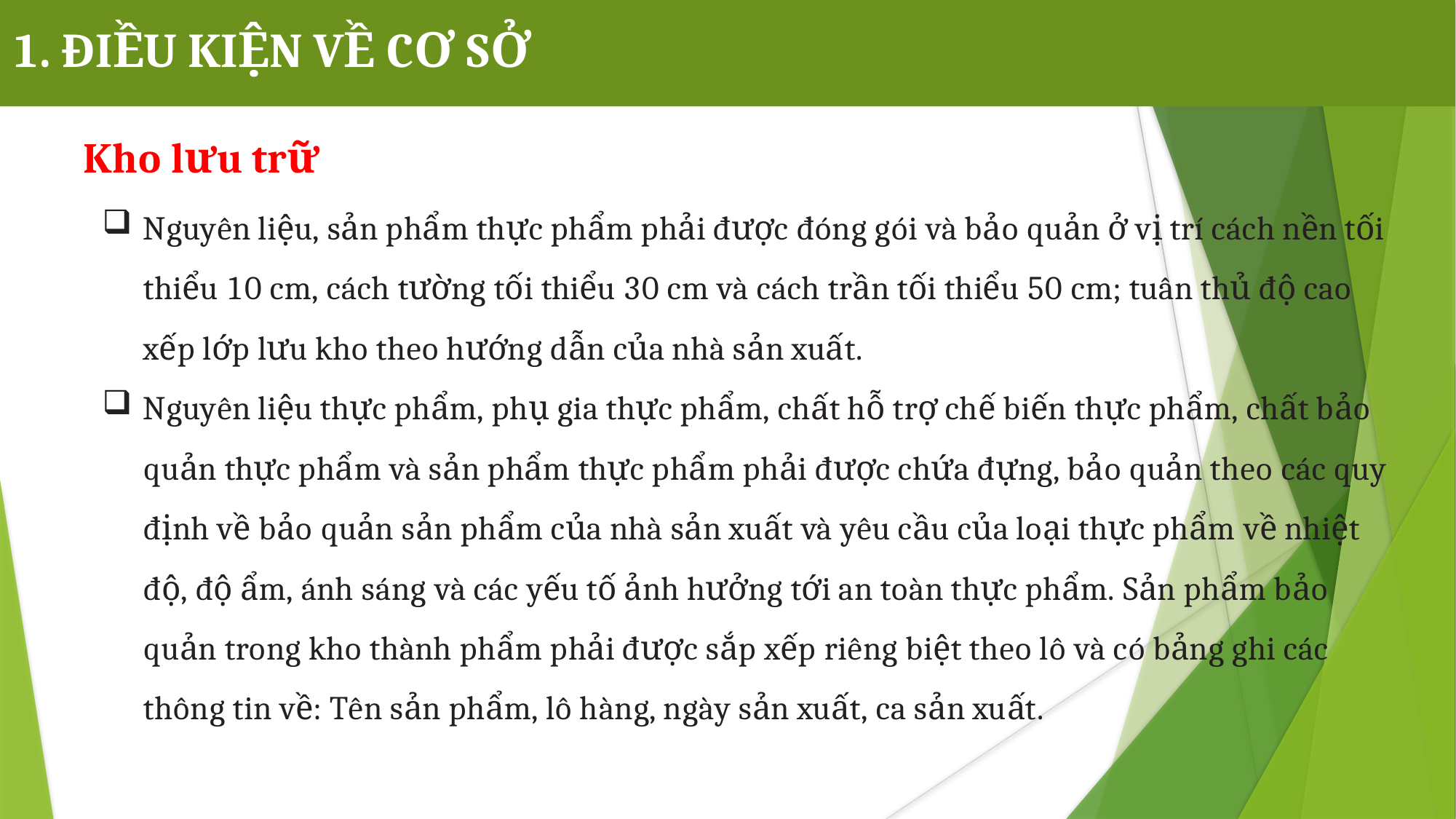

1. ĐIỀU KIỆN VỀ CƠ SỞ
Kho lưu trữ
Nguyên liệu, sản phẩm thực phẩm phải được đóng gói và bảo quản ở vị trí cách nền tối thiểu 10 cm, cách tường tối thiểu 30 cm và cách trần tối thiểu 50 cm; tuân thủ độ cao xếp lớp lưu kho theo hướng dẫn của nhà sản xuất.
Nguyên liệu thực phẩm, phụ gia thực phẩm, chất hỗ trợ chế biến thực phẩm, chất bảo quản thực phẩm và sản phẩm thực phẩm phải được chứa đựng, bảo quản theo các quy định về bảo quản sản phẩm của nhà sản xuất và yêu cầu của loại thực phẩm về nhiệt độ, độ ẩm, ánh sáng và các yếu tố ảnh hưởng tới an toàn thực phẩm. Sản phẩm bảo quản trong kho thành phẩm phải được sắp xếp riêng biệt theo lô và có bảng ghi các thông tin về: Tên sản phẩm, lô hàng, ngày sản xuất, ca sản xuất.